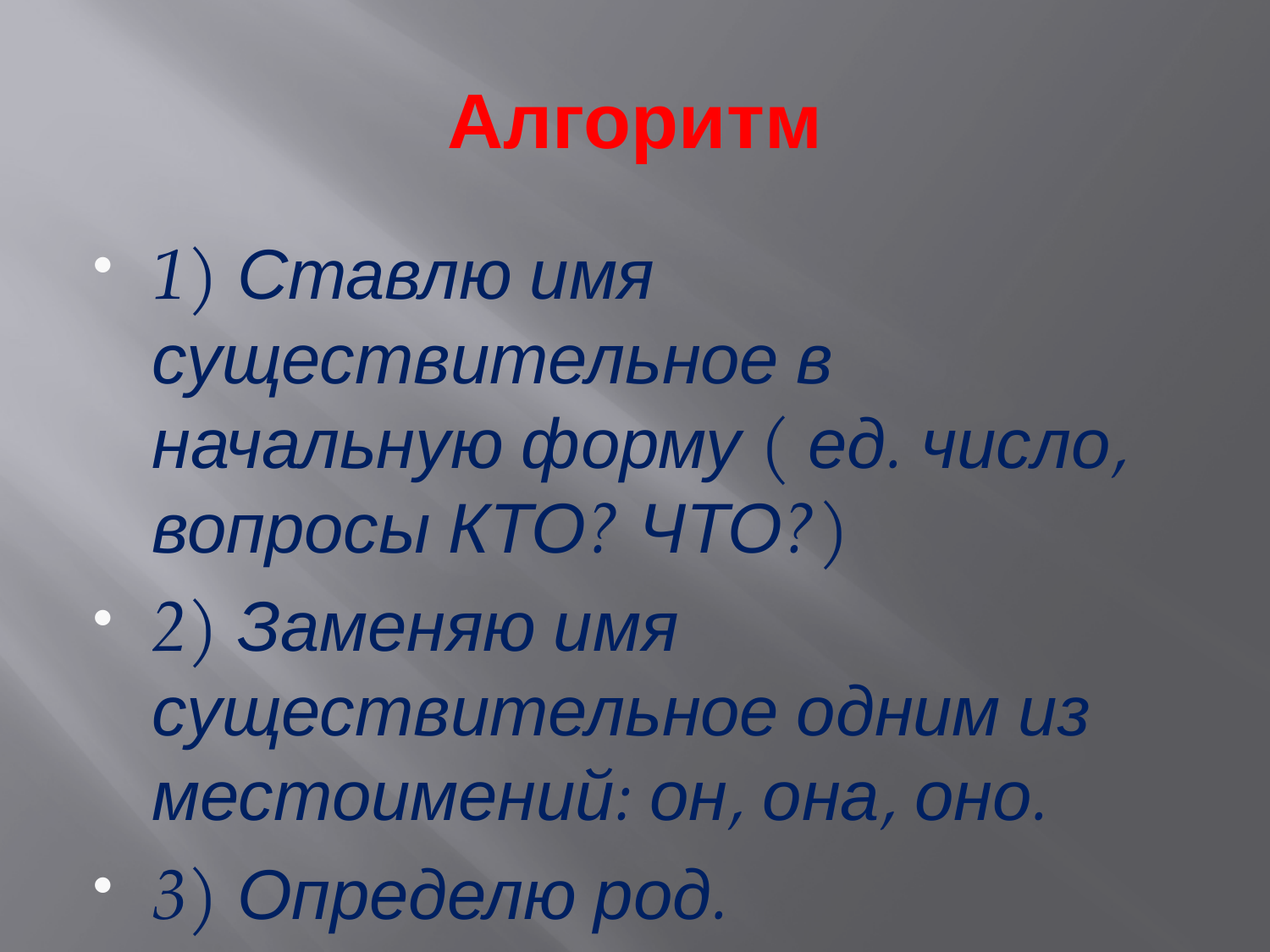

# Алгоритм
1) Ставлю имя существительное в начальную форму ( ед. число, вопросы КТО? ЧТО?)
2) Заменяю имя существительное одним из местоимений: он, она, оно.
3) Определю род.